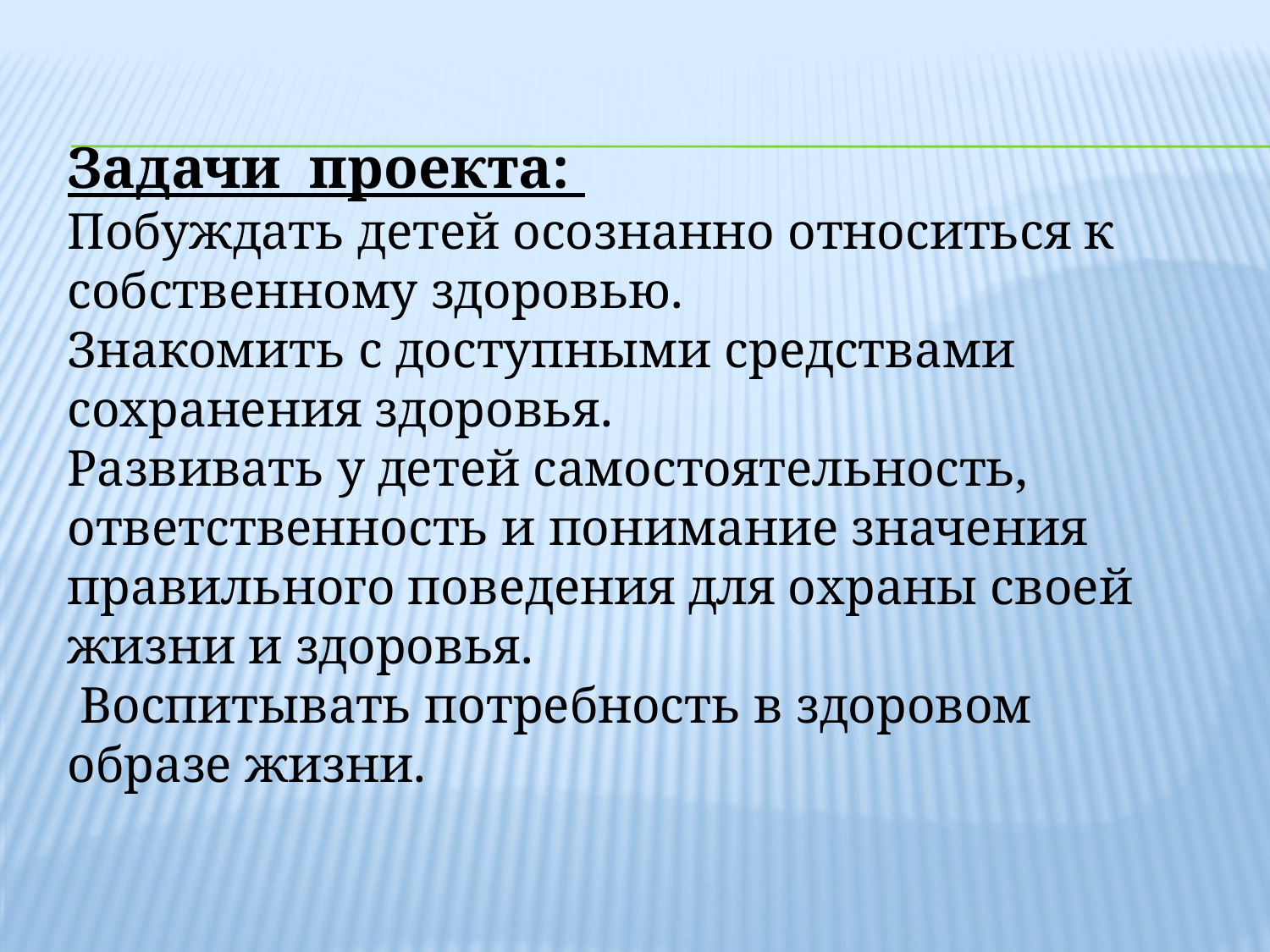

Задачи  проекта:
Побуждать детей осознанно относиться к собственному здоровью.
Знакомить с доступными средствами сохранения здоровья.
Развивать у детей самостоятельность, ответственность и понимание значения правильного поведения для охраны своей жизни и здоровья.
 Воспитывать потребность в здоровом образе жизни.